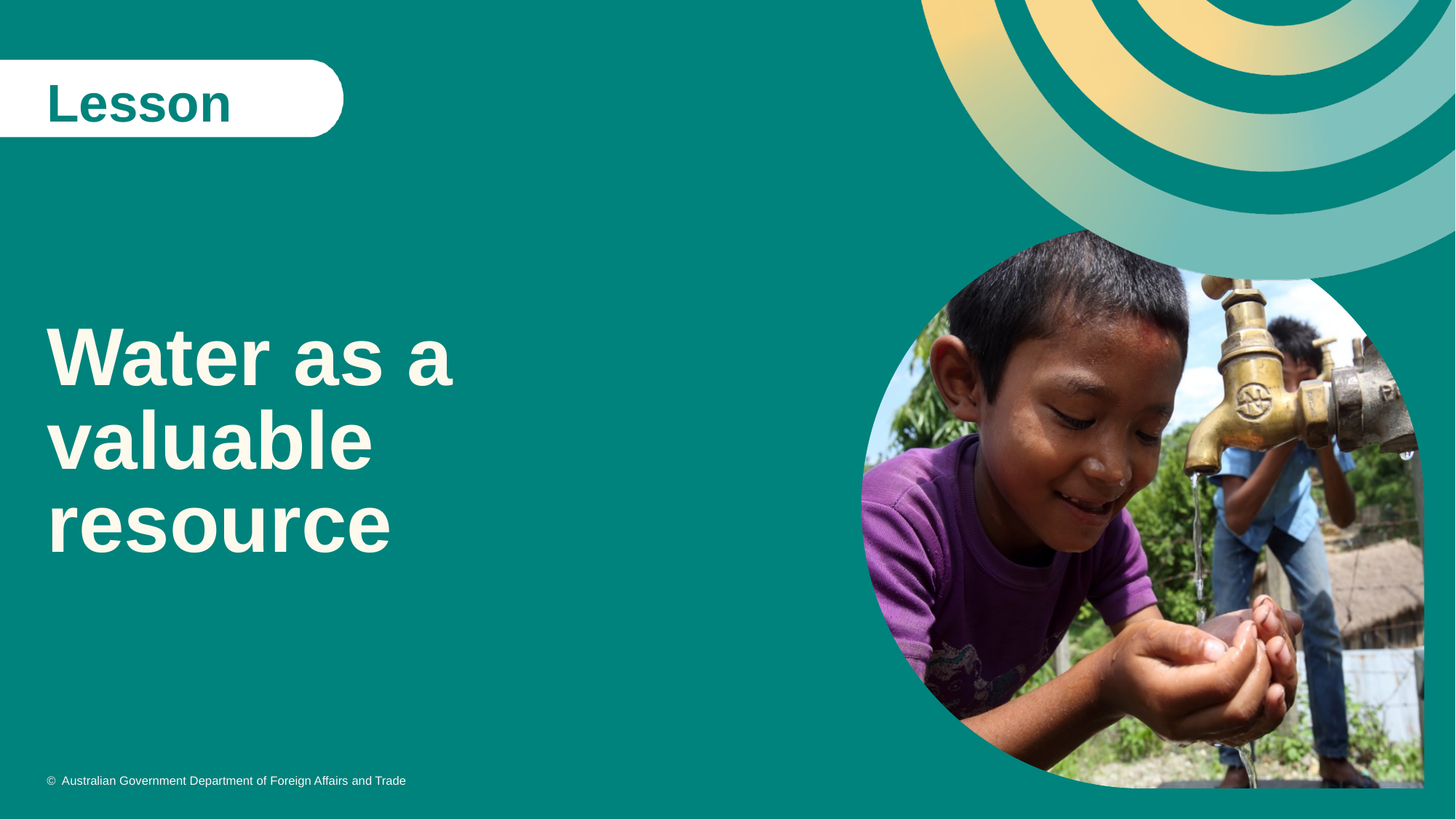

Lesson 1
# Water as a valuable resource